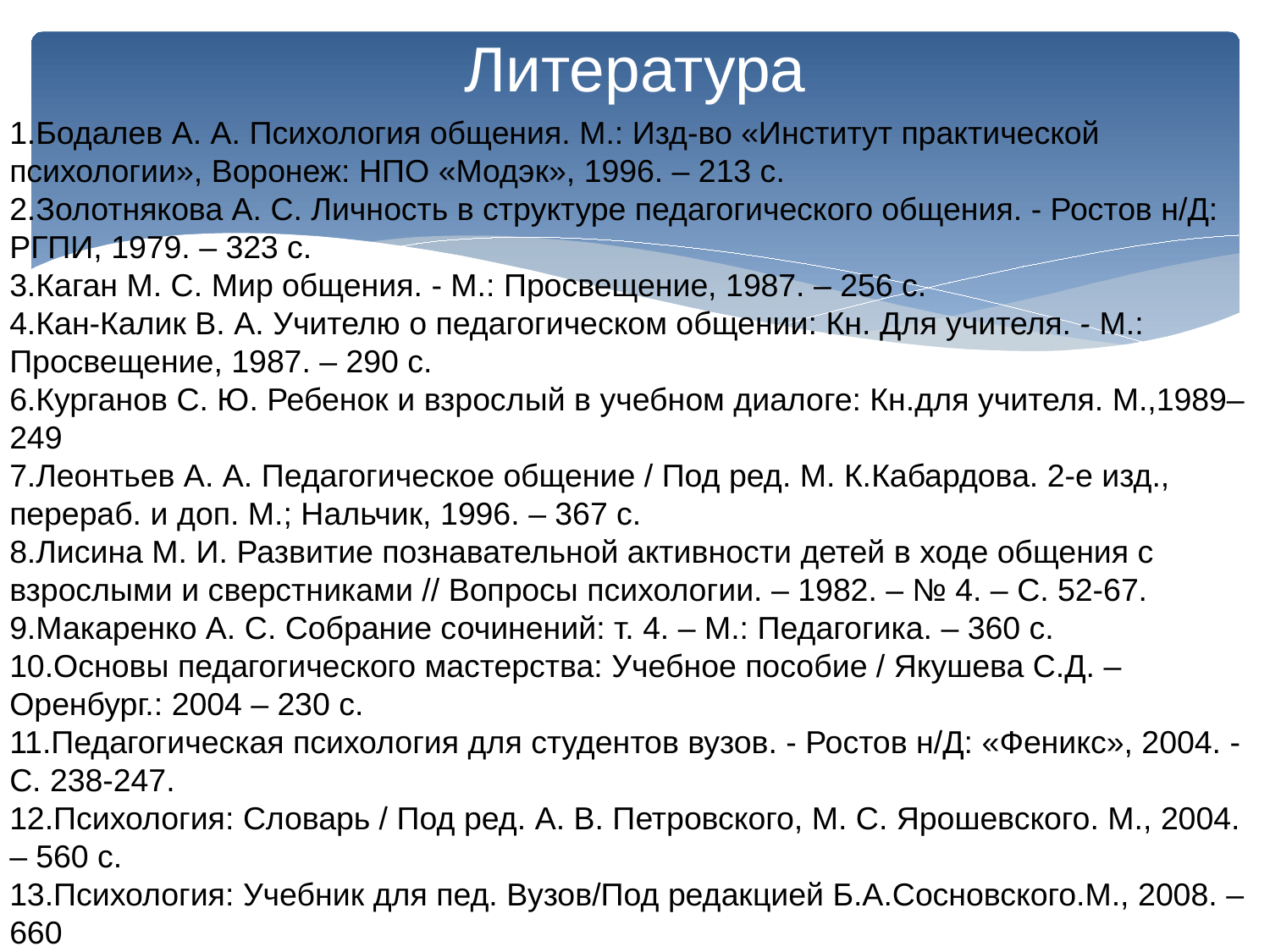

# Литература
1.Бодалев А. А. Психология общения. М.: Изд-во «Институт практической психологии», Воронеж: НПО «Модэк», 1996. – 213 с.
2.Золотнякова А. С. Личность в структуре педагогического общения. - Ростов н/Д: РГПИ, 1979. – 323 с.
3.Каган М. С. Мир общения. - М.: Просвещение, 1987. – 256 с.
4.Кан-Калик В. А. Учителю о педагогическом общении: Кн. Для учителя. - М.: Просвещение, 1987. – 290 с.
6.Курганов С. Ю. Ребенок и взрослый в учебном диалоге: Кн.для учителя. М.,1989–249
7.Леонтьев А. А. Педагогическое общение / Под ред. М. К.Кабардова. 2-е изд., перераб. и доп. М.; Нальчик, 1996. – 367 с.
8.Лисина М. И. Развитие познавательной активности детей в ходе общения с взрослыми и сверстниками // Вопросы психологии. – 1982. – № 4. – С. 52-67.
9.Макаренко А. С. Собрание сочинений: т. 4. – М.: Педагогика. – 360 с.
10.Основы педагогического мастерства: Учебное пособие / Якушева С.Д. – Оренбург.: 2004 – 230 с.
11.Педагогическая психология для студентов вузов. - Ростов н/Д: «Феникс», 2004. - C. 238-247.
12.Психология: Словарь / Под ред. А. В. Петровского, М. С. Ярошевского. М., 2004. – 560 с.
13.Психология: Учебник для пед. Вузов/Под редакцией Б.А.Сосновского.М., 2008. – 660
14.Интернет - ресурсы:  http://ped-kopilka.ru/.